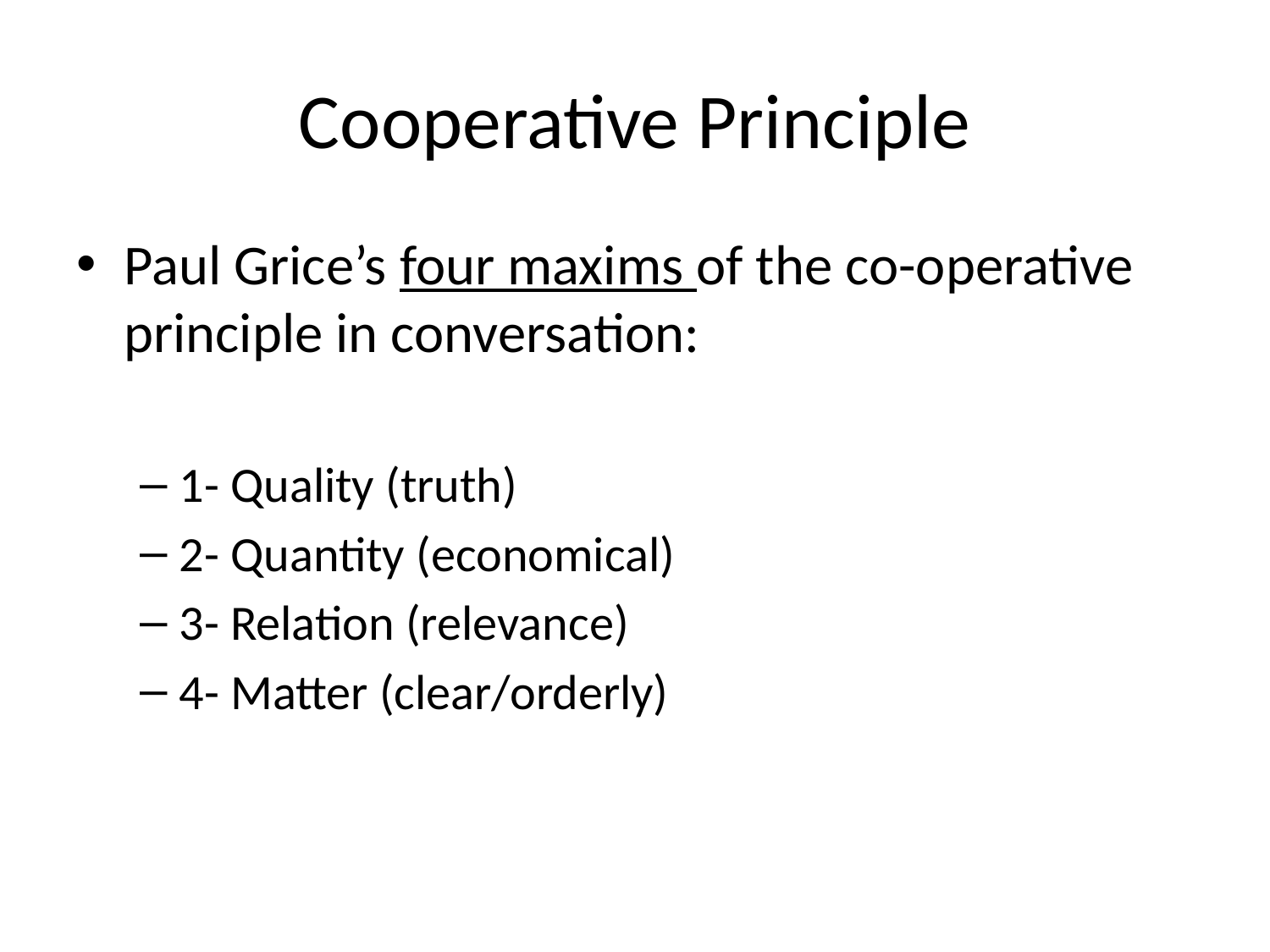

# Cooperative Principle
Paul Grice’s four maxims of the co-operative principle in conversation:

1- Quality (truth)
2- Quantity (economical)
3- Relation (relevance)
4- Matter (clear/orderly)